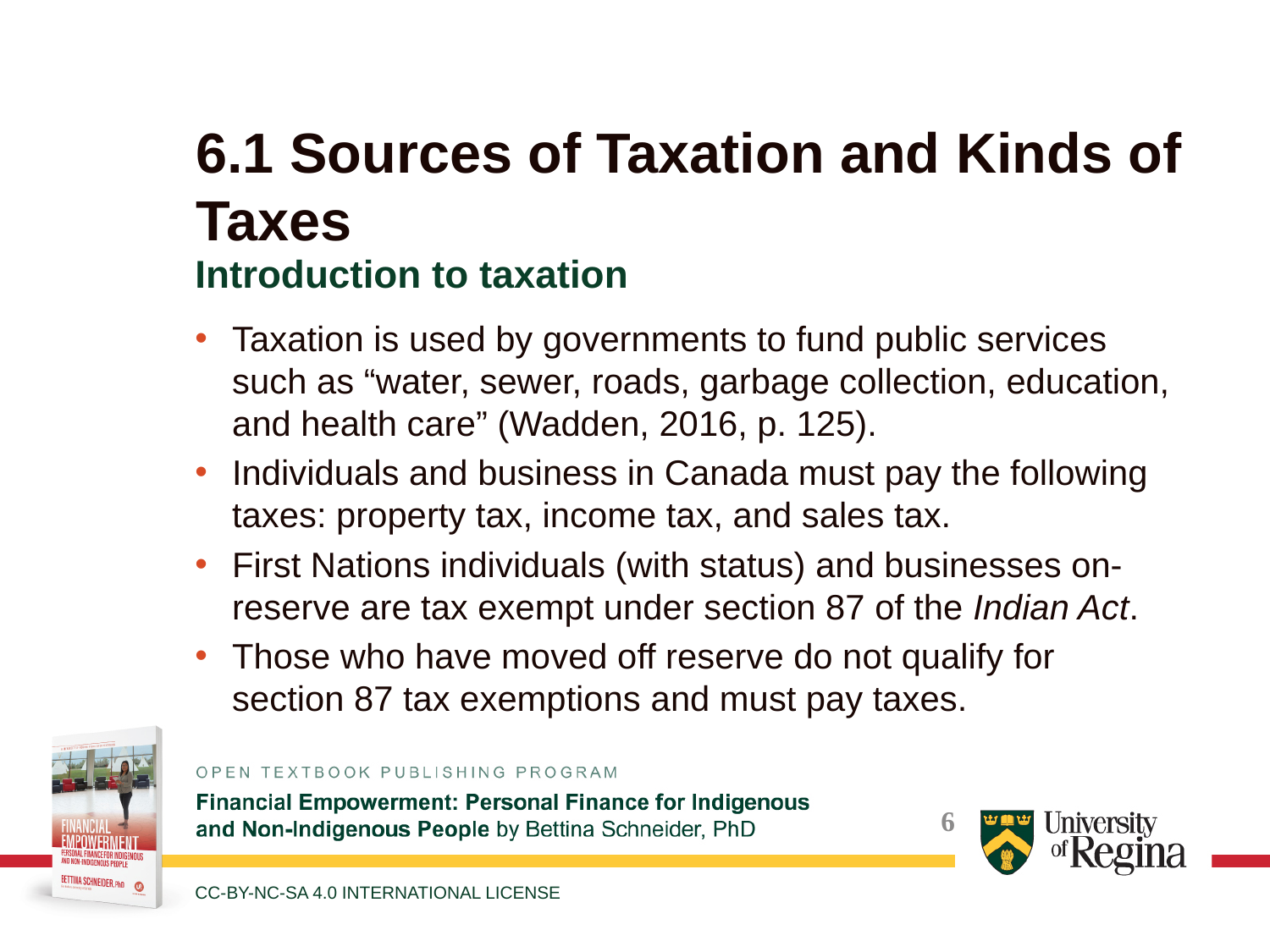

# 6.1 Sources of Taxation and Kinds of Taxes
Introduction to taxation
Taxation is used by governments to fund public services such as “water, sewer, roads, garbage collection, education, and health care” (Wadden, 2016, p. 125).
Individuals and business in Canada must pay the following taxes: property tax, income tax, and sales tax.
First Nations individuals (with status) and businesses on-reserve are tax exempt under section 87 of the Indian Act.
Those who have moved off reserve do not qualify for section 87 tax exemptions and must pay taxes.

CC-BY-NC-SA 4.0 INTERNATIONAL LICENSE